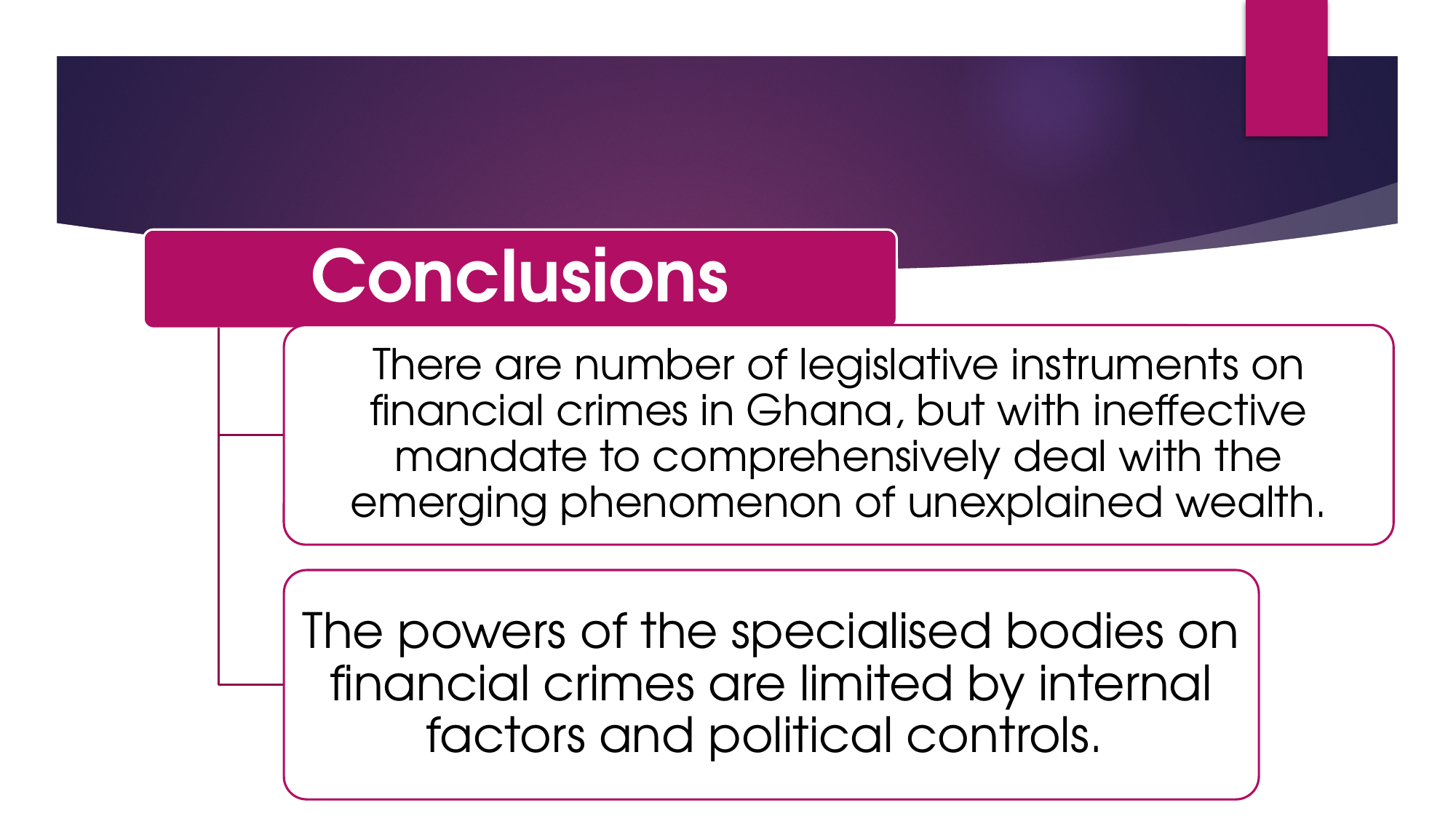

#

Conclusions

There are number of legislative instruments on financial crimes in Ghana, but with ineffective mandate to comprehensively deal with the emerging phenomenon of unexplained wealth.

The powers of the specialised bodies on financial crimes are limited by internal factors and political controls.